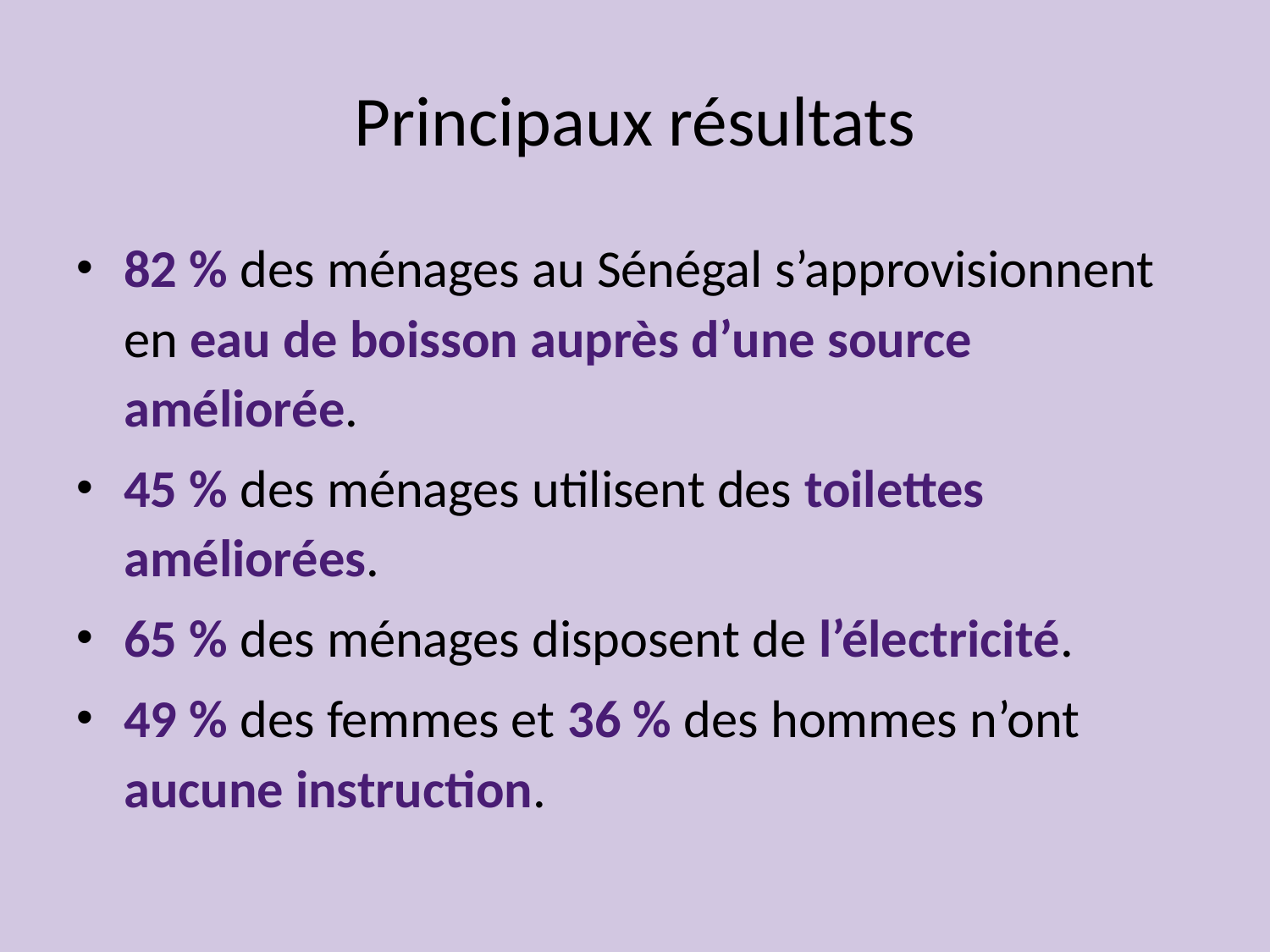

# Principaux résultats
82 % des ménages au Sénégal s’approvisionnent en eau de boisson auprès d’une source améliorée.
45 % des ménages utilisent des toilettes améliorées.
65 % des ménages disposent de l’électricité.
49 % des femmes et 36 % des hommes n’ont aucune instruction.